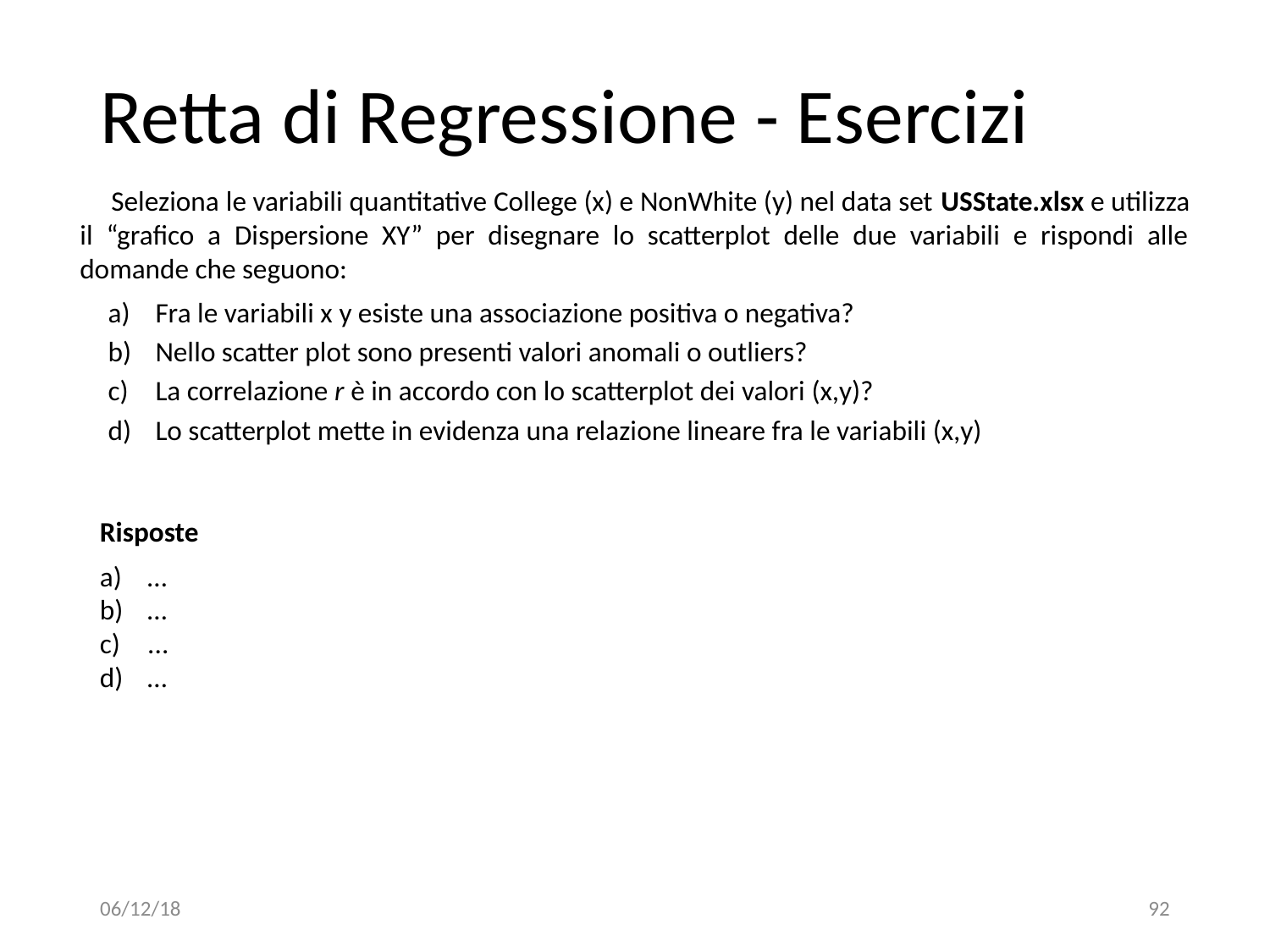

# Retta di Regressione - Esercizi
Seleziona le variabili quantitative College (x) e NonWhite (y) nel data set USState.xlsx e utilizza il “grafico a Dispersione XY” per disegnare lo scatterplot delle due variabili e rispondi alle domande che seguono:
Fra le variabili x y esiste una associazione positiva o negativa?
Nello scatter plot sono presenti valori anomali o outliers?
La correlazione r è in accordo con lo scatterplot dei valori (x,y)?
Lo scatterplot mette in evidenza una relazione lineare fra le variabili (x,y)
Risposte
…
…
...
…
06/12/18
92